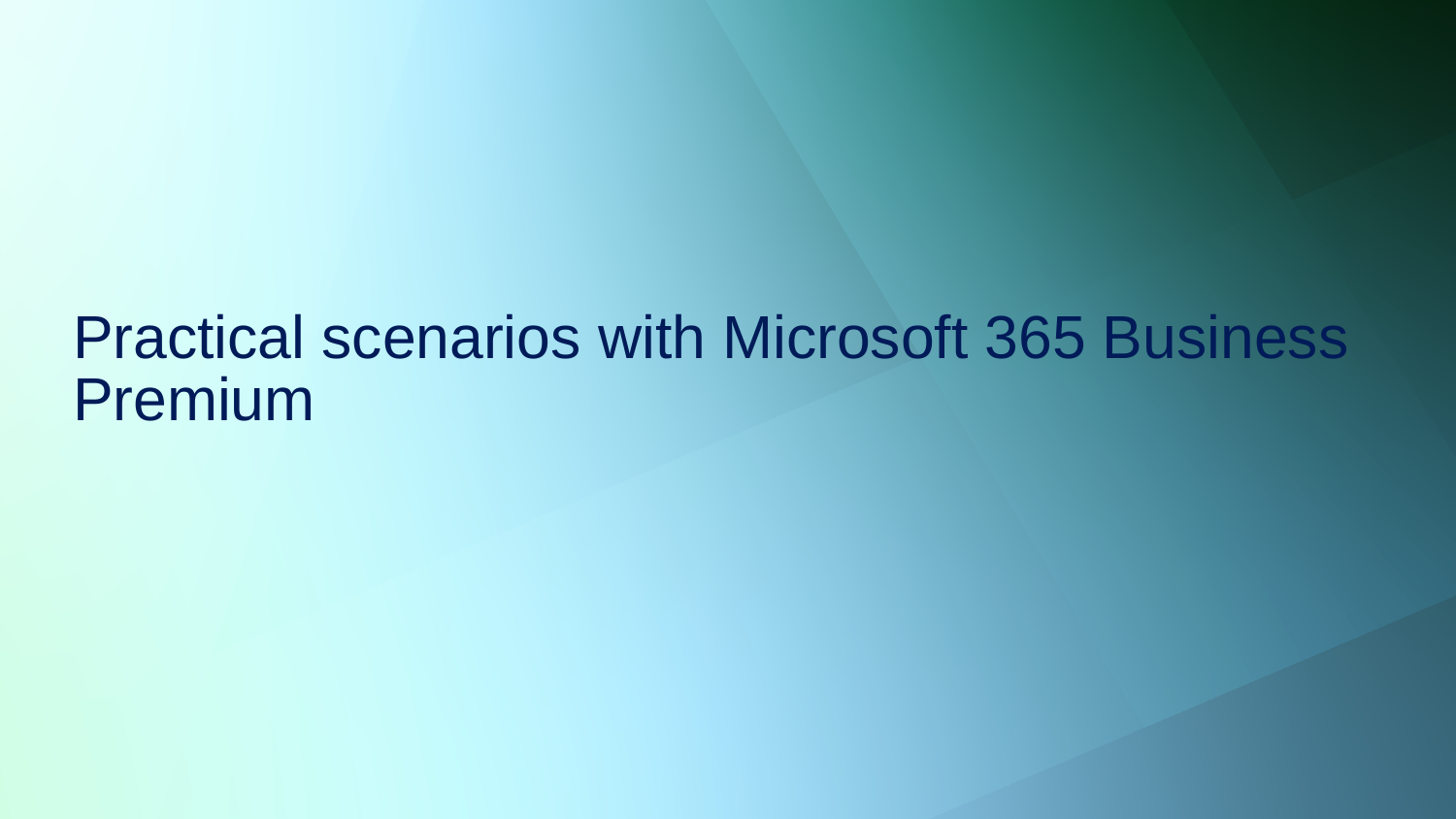

# Practical scenarios with Microsoft 365 Business Premium